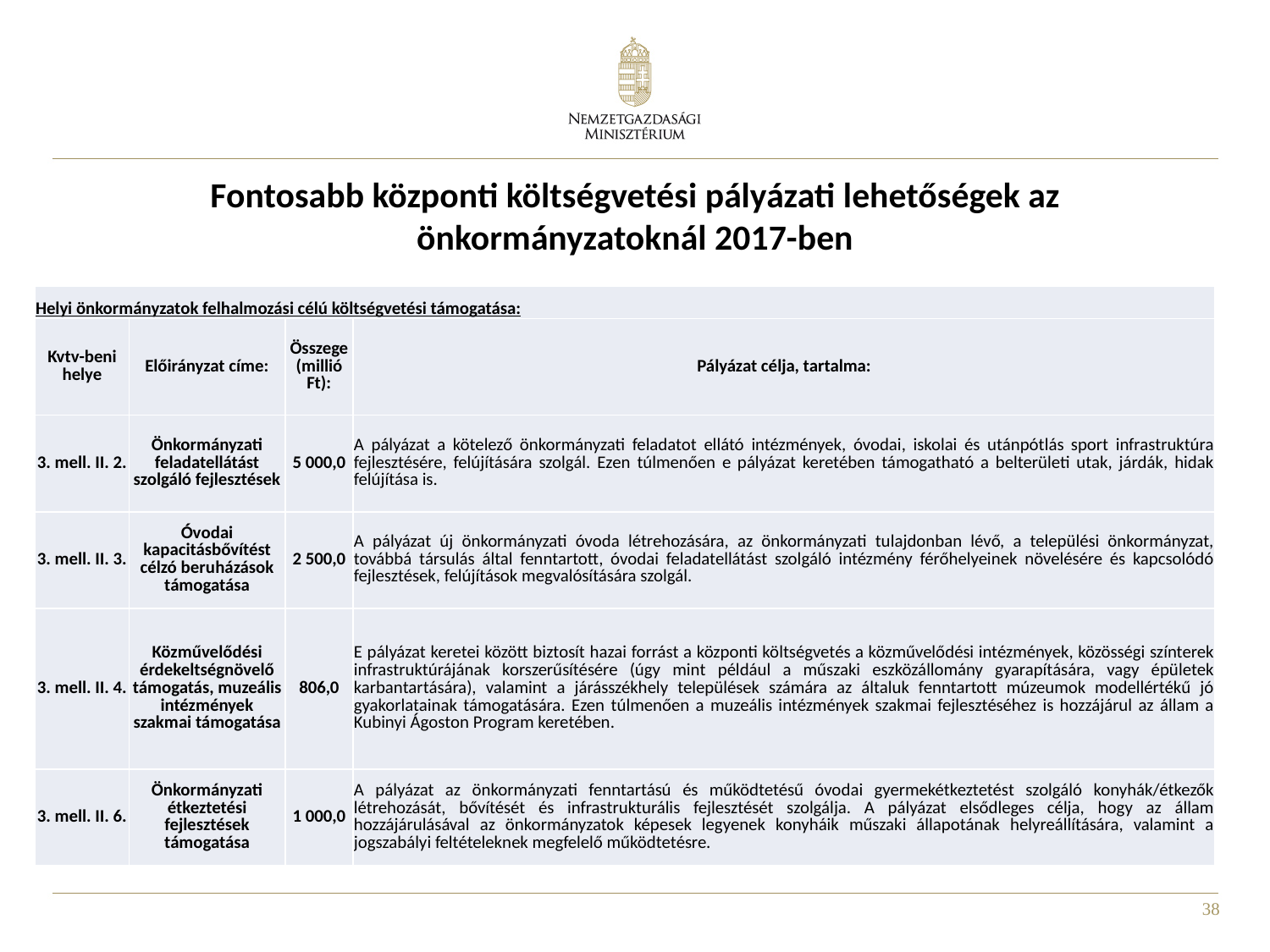

Fontosabb központi költségvetési pályázati lehetőségek az önkormányzatoknál 2017-ben

| Helyi önkormányzatok felhalmozási célú költségvetési támogatása: |  |  |  |
| --- | --- | --- | --- |
| Kvtv-beni helye | Előirányzat címe: | Összege (millió Ft): | Pályázat célja, tartalma: |
| 3. mell. II. 2. | Önkormányzati feladatellátást szolgáló fejlesztések | 5 000,0 | A pályázat a kötelező önkormányzati feladatot ellátó intézmények, óvodai, iskolai és utánpótlás sport infrastruktúra fejlesztésére, felújítására szolgál. Ezen túlmenően e pályázat keretében támogatható a belterületi utak, járdák, hidak felújítása is. |
| 3. mell. II. 3. | Óvodai kapacitásbővítést célzó beruházások támogatása | 2 500,0 | A pályázat új önkormányzati óvoda létrehozására, az önkormányzati tulajdonban lévő, a települési önkormányzat, továbbá társulás által fenntartott, óvodai feladatellátást szolgáló intézmény férőhelyeinek növelésére és kapcsolódó fejlesztések, felújítások megvalósítására szolgál. |
| 3. mell. II. 4. | Közművelődési érdekeltségnövelő támogatás, muzeális intézmények szakmai támogatása | 806,0 | E pályázat keretei között biztosít hazai forrást a központi költségvetés a közművelődési intézmények, közösségi színterek infrastruktúrájának korszerűsítésére (úgy mint például a műszaki eszközállomány gyarapítására, vagy épületek karbantartására), valamint a járásszékhely települések számára az általuk fenntartott múzeumok modellértékű jó gyakorlatainak támogatására. Ezen túlmenően a muzeális intézmények szakmai fejlesztéséhez is hozzájárul az állam a Kubinyi Ágoston Program keretében. |
| 3. mell. II. 6. | Önkormányzati étkeztetési fejlesztések támogatása | 1 000,0 | A pályázat az önkormányzati fenntartású és működtetésű óvodai gyermekétkeztetést szolgáló konyhák/étkezők létrehozását, bővítését és infrastrukturális fejlesztését szolgálja. A pályázat elsődleges célja, hogy az állam hozzájárulásával az önkormányzatok képesek legyenek konyháik műszaki állapotának helyreállítására, valamint a jogszabályi feltételeknek megfelelő működtetésre. |